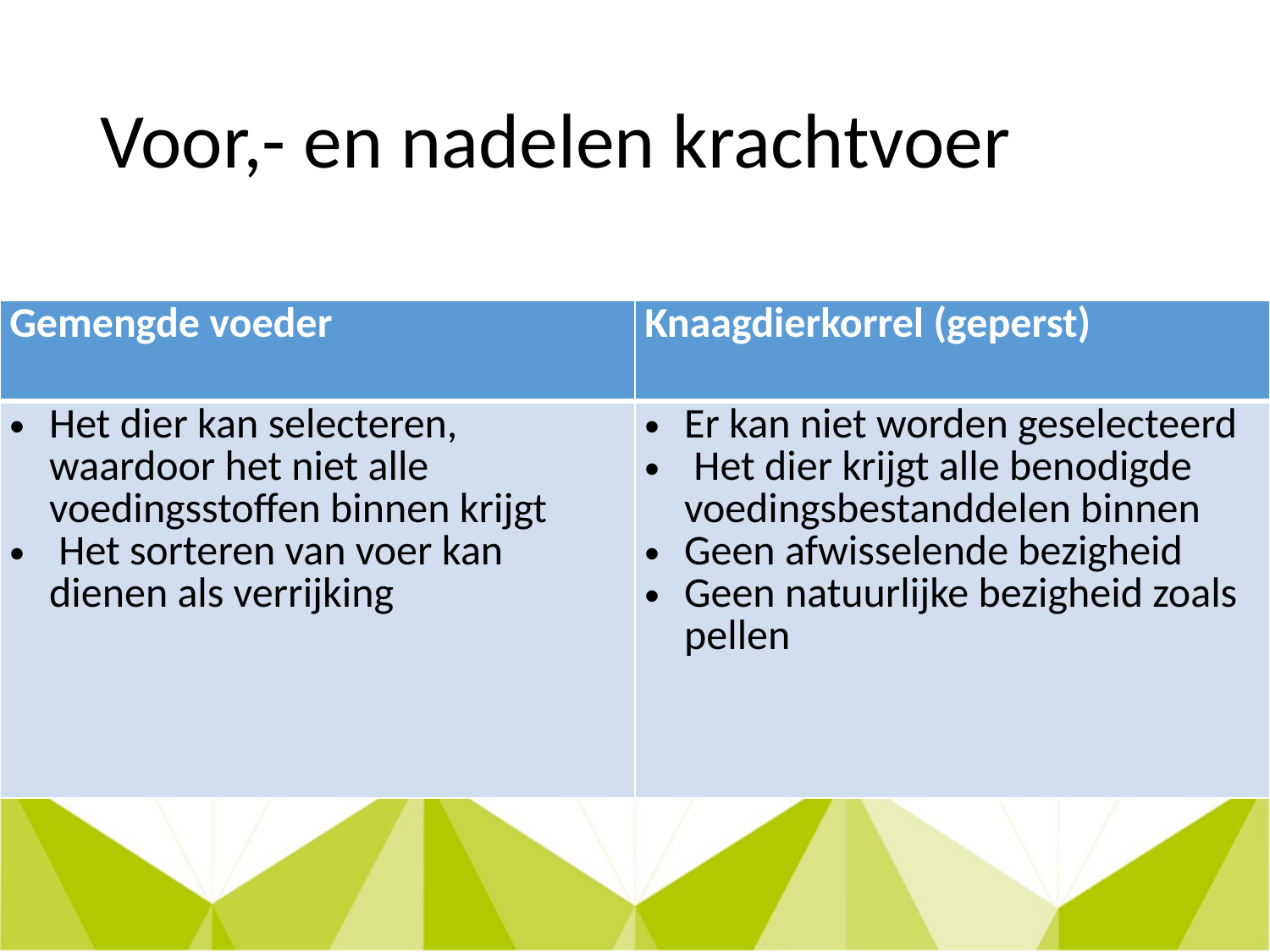

# Voor,- en nadelen krachtvoer
| Gemengde voeder | Knaagdierkorrel (geperst) |
| --- | --- |
| Het dier kan selecteren, waardoor het niet alle voedingsstoffen binnen krijgt Het sorteren van voer kan dienen als verrijking | Er kan niet worden geselecteerd Het dier krijgt alle benodigde voedingsbestanddelen binnen Geen afwisselende bezigheid Geen natuurlijke bezigheid zoals pellen |